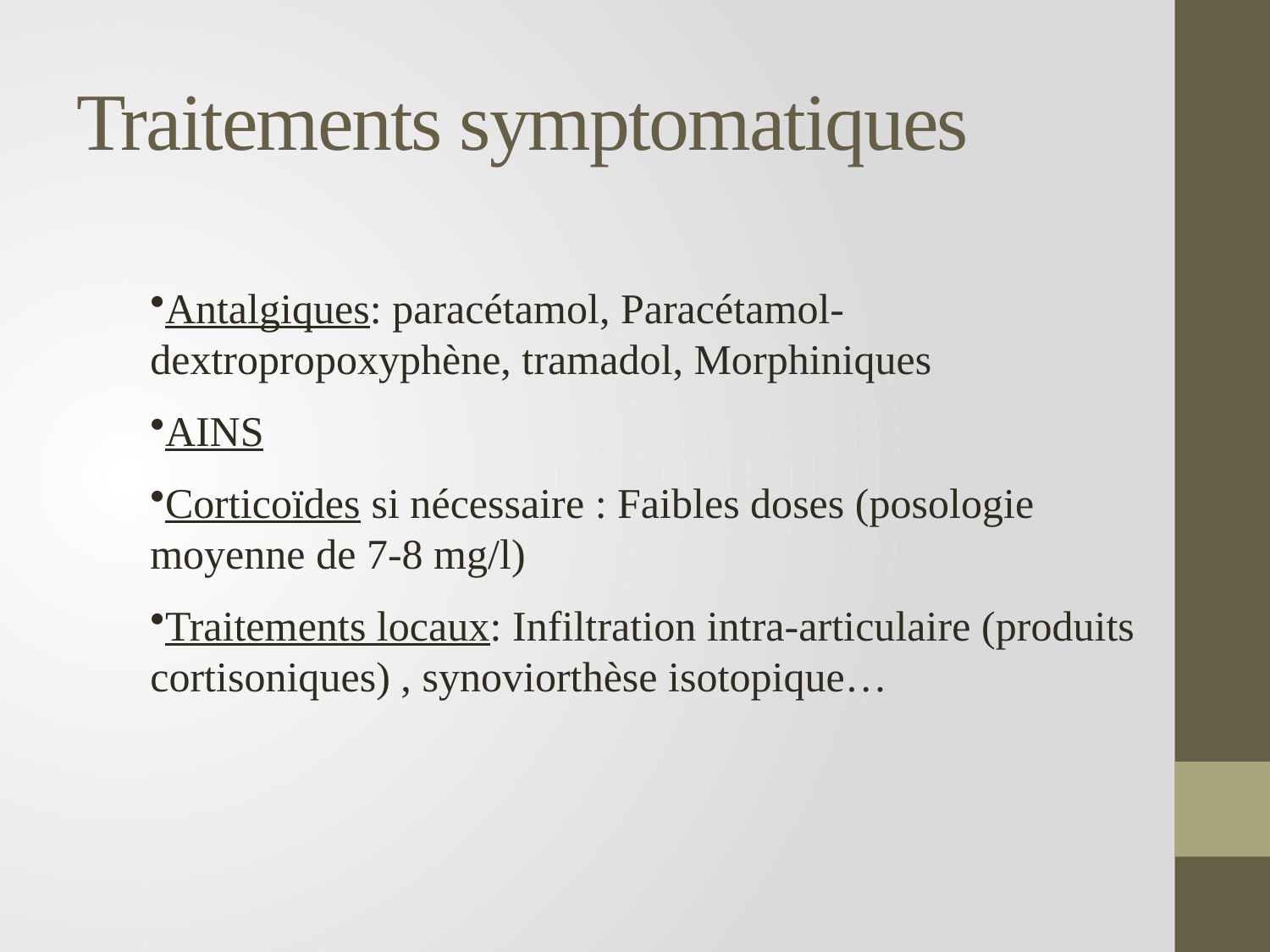

# Traitements symptomatiques
Antalgiques: paracétamol, Paracétamol-dextropropoxyphène, tramadol, Morphiniques
AINS
Corticoïdes si nécessaire : Faibles doses (posologie moyenne de 7-8 mg/l)
Traitements locaux: Infiltration intra-articulaire (produits cortisoniques) , synoviorthèse isotopique…